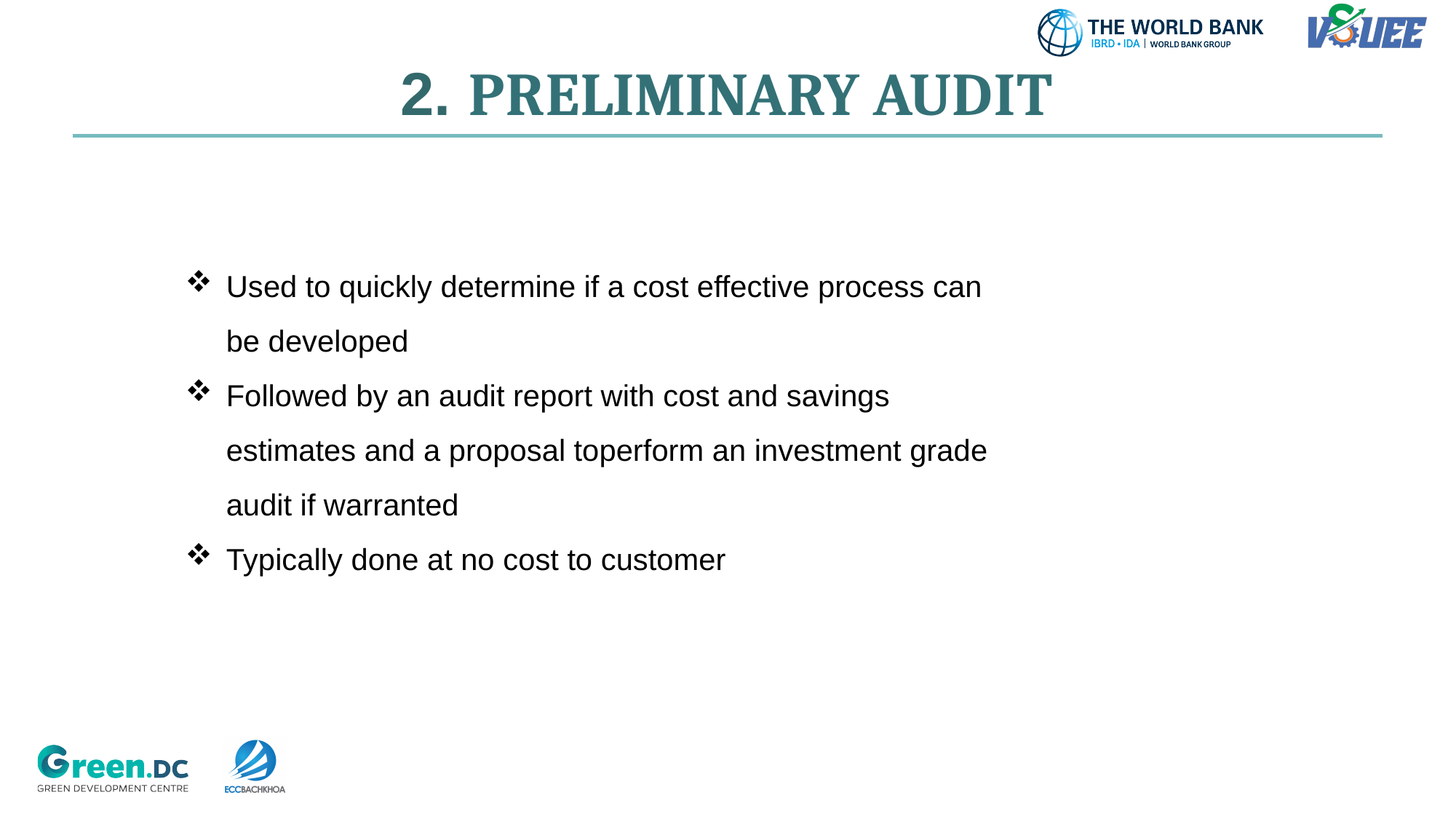

# 2. PRELIMINARY AUDIT
Used to quickly determine if a cost effective process can be developed
Followed by an audit report with cost and savings estimates and a proposal toperform an investment grade audit if warranted
Typically done at no cost to customer